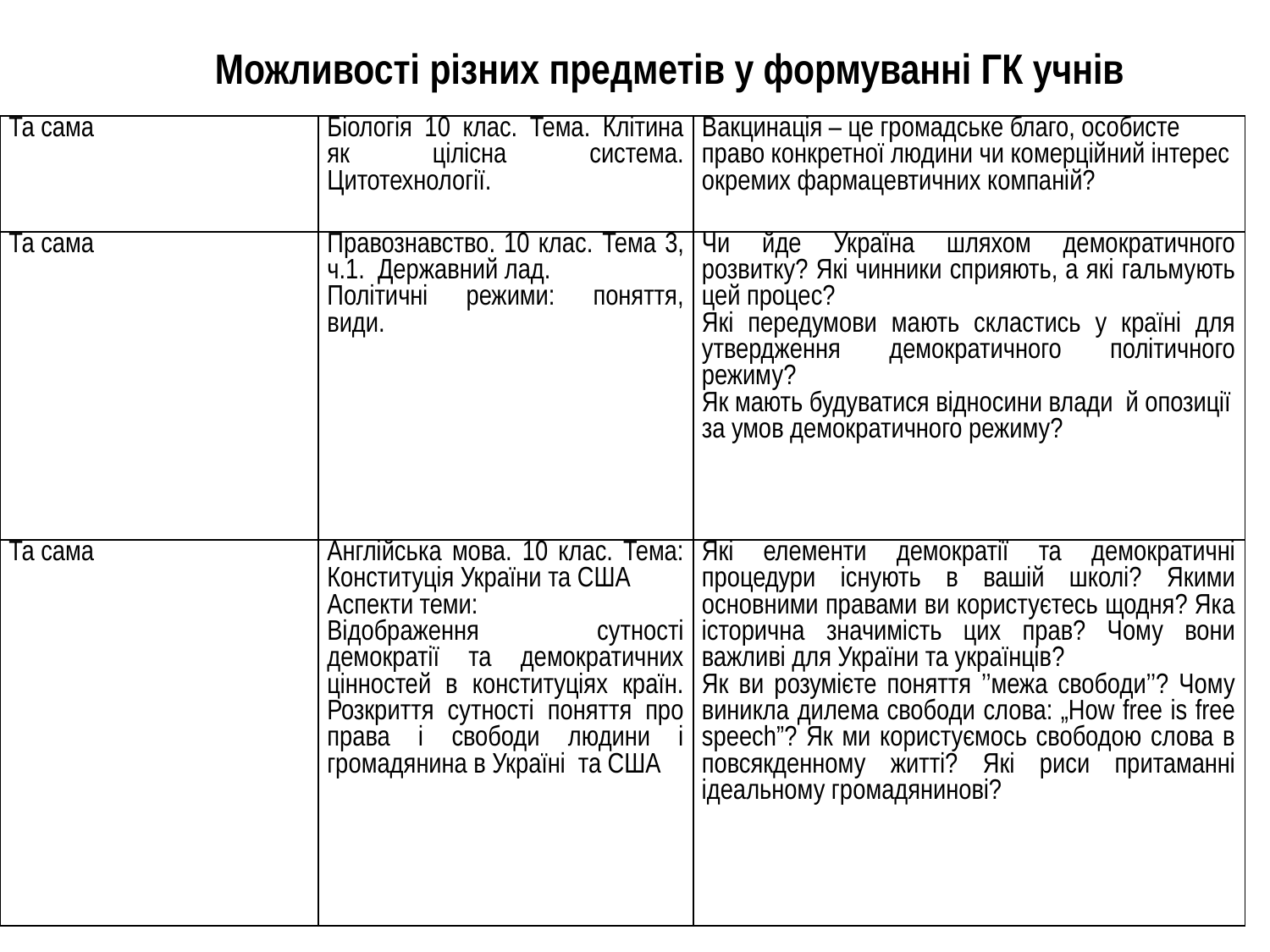

Можливості різних предметів у формуванні ГК учнів
| Та сама | Біологія 10 клас. Тема. Клітина як цілісна система. Цитотехнології. | Вакцинація – це громадське благо, особисте право конкретної людини чи комерційний інтерес окремих фармацевтичних компаній? |
| --- | --- | --- |
| Та сама | Правознавство. 10 клас. Тема 3, ч.1. Державний лад. Політичні режими: поняття, види. | Чи йде Україна шляхом демократичного розвитку? Які чинники сприяють, а які гальмують цей процес? Які передумови мають скластись у країні для утвердження демократичного політичного режиму? Як мають будуватися відносини влади й опозиції за умов демократичного режиму? |
| Та сама | Англійська мова. 10 клас. Тема: Конституція України та США Аспекти теми: Відображення сутності демократії та демократичних цінностей в конституціях країн. Розкриття сутності поняття про права і свободи людини і громадянина в Україні та США | Які елементи демократії та демократичні процедури існують в вашій школі? Якими основними правами ви користуєтесь щодня? Яка історична значимість цих прав? Чому вони важливі для України та українців? Як ви розумієте поняття ’’межа свободи’’? Чому виникла дилема свободи слова: „How free is free speech”? Як ми користуємось свободою слова в повсякденному житті? Які риси притаманні ідеальному громадянинові? |